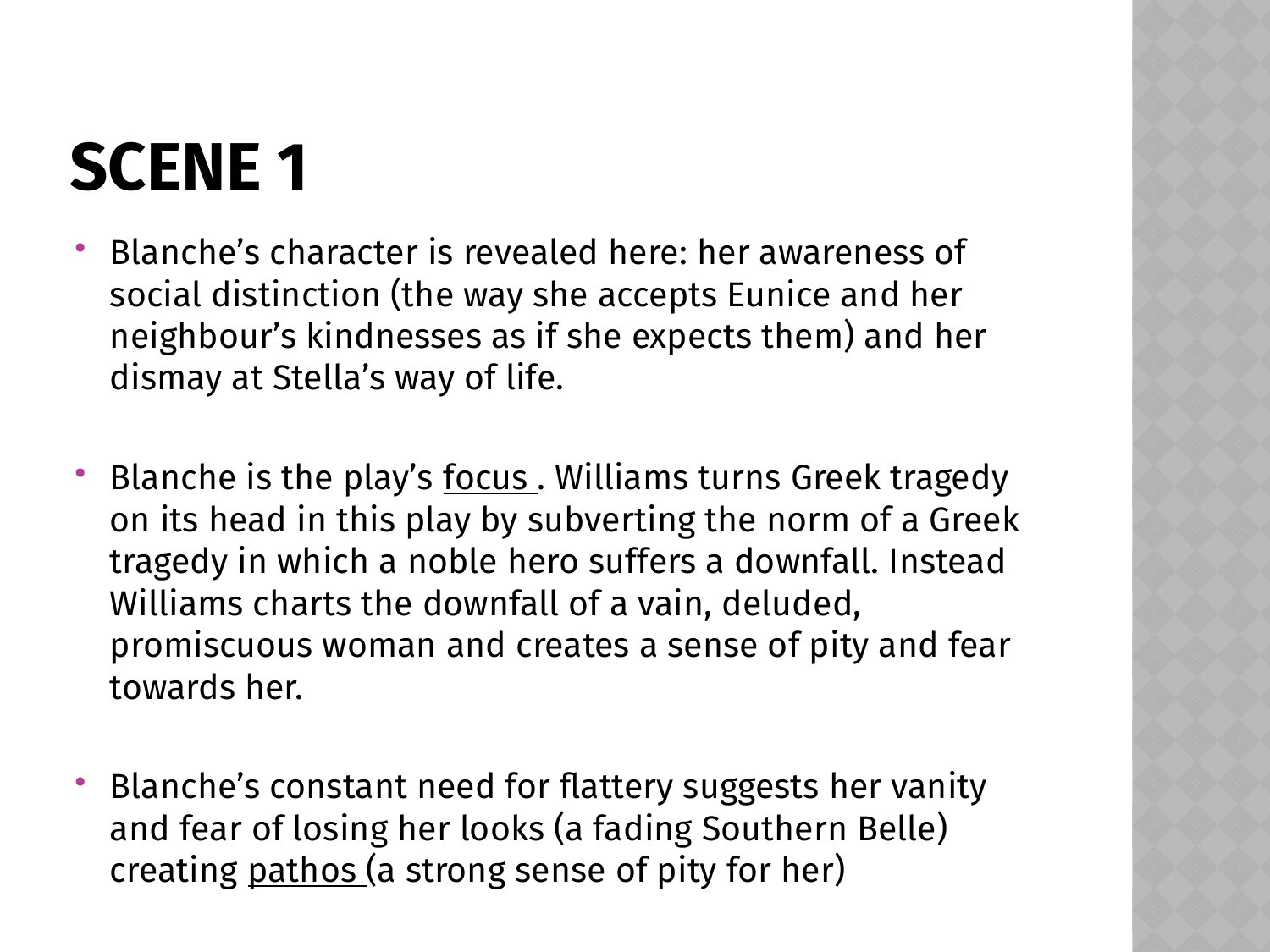

# Scene 1
Blanche’s character is revealed here: her awareness of social distinction (the way she accepts Eunice and her neighbour’s kindnesses as if she expects them) and her dismay at Stella’s way of life.

Blanche is the play’s focus . Williams turns Greek tragedy on its head in this play by subverting the norm of a Greek tragedy in which a noble hero suffers a downfall. Instead Williams charts the downfall of a vain, deluded, promiscuous woman and creates a sense of pity and fear towards her.

Blanche’s constant need for flattery suggests her vanity and fear of losing her looks (a fading Southern Belle) creating pathos (a strong sense of pity for her)